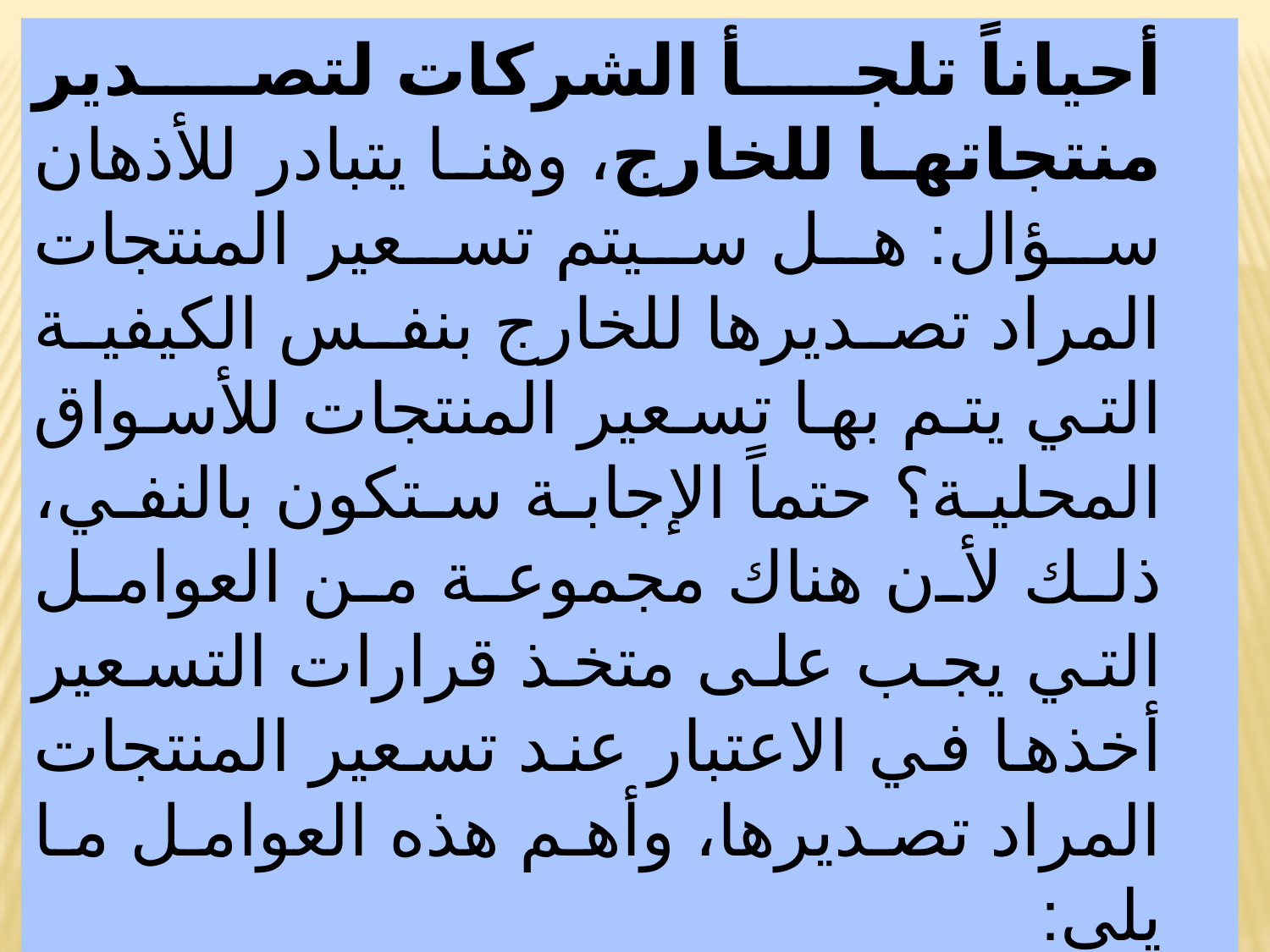

أحياناً تلجأ الشركات لتصدير منتجاتها للخارج، وهنا يتبادر للأذهان سؤال: هل سيتم تسعير المنتجات المراد تصديرها للخارج بنفس الكيفية التي يتم بها تسعير المنتجات للأسواق المحلية؟ حتماً الإجابة ستكون بالنفي، ذلك لأن هناك مجموعة من العوامل التي يجب على متخذ قرارات التسعير أخذها في الاعتبار عند تسعير المنتجات المراد تصديرها، وأهم هذه العوامل ما يلي: